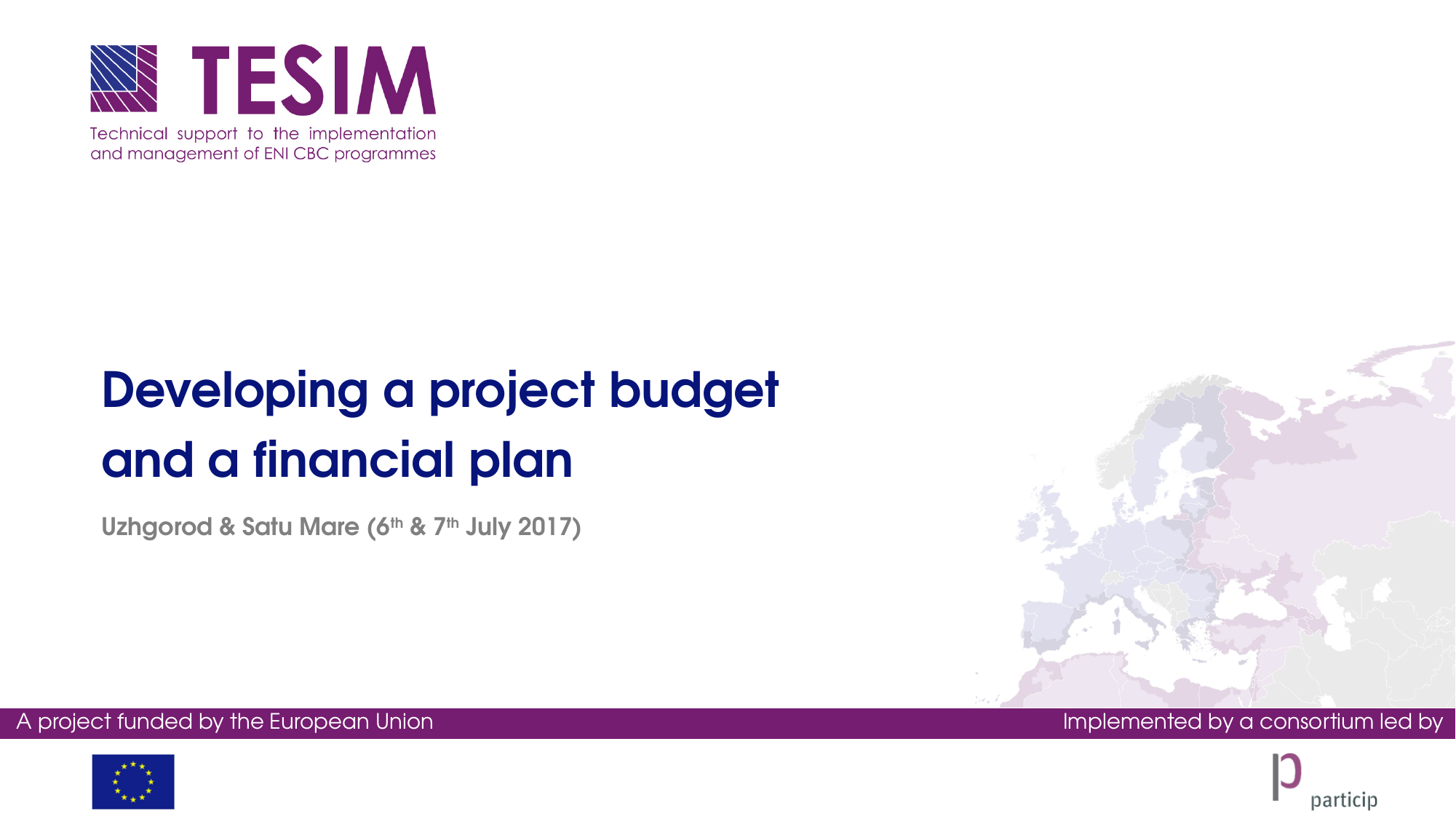

# Developing a project budget and a financial plan
Uzhgorod & Satu Mare (6th & 7th July 2017)